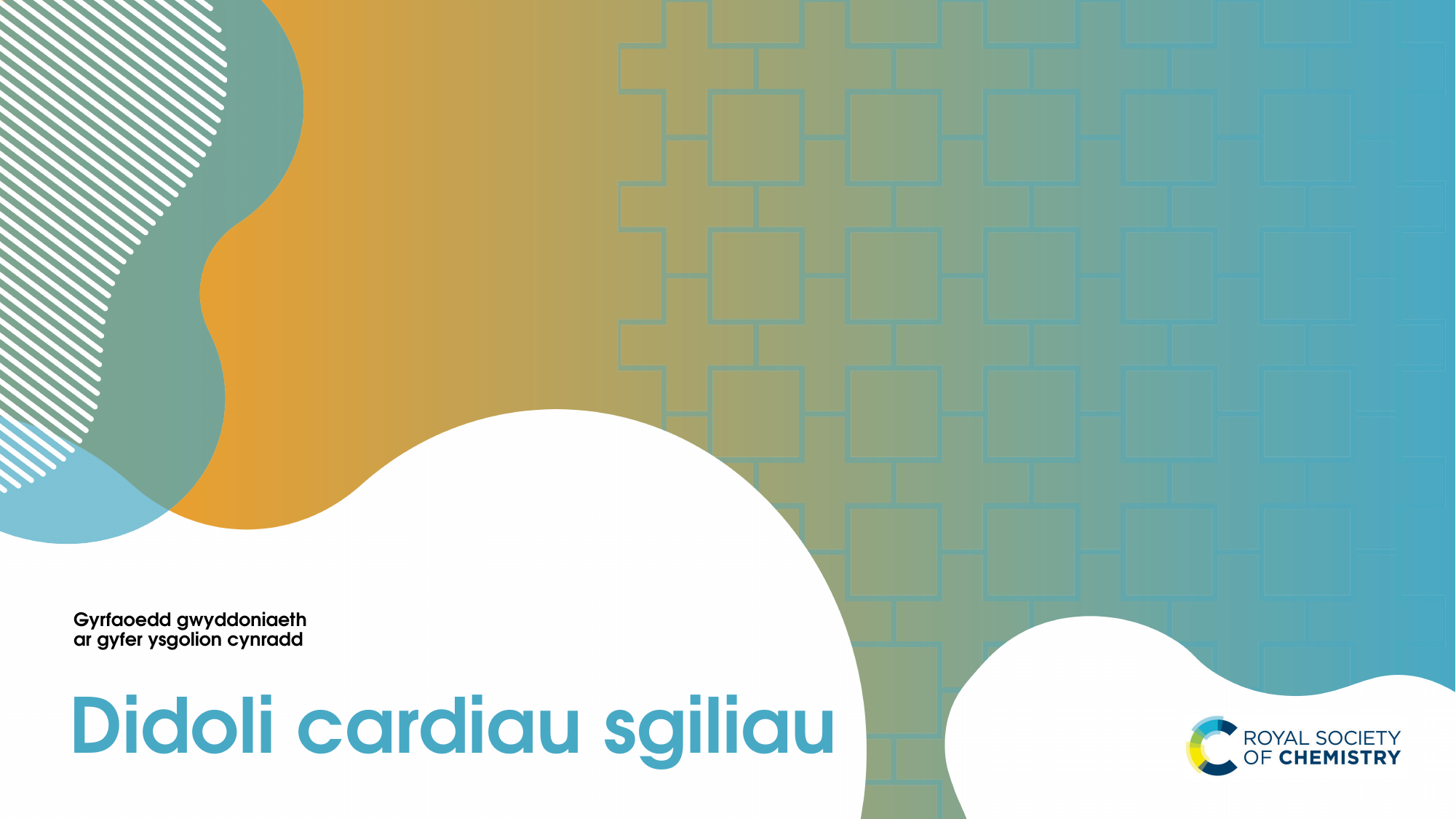

# Gyrfaoedd gwyddoniaeth ar gyfer ysgolion cynradd
Didoli cardiau sgiliau